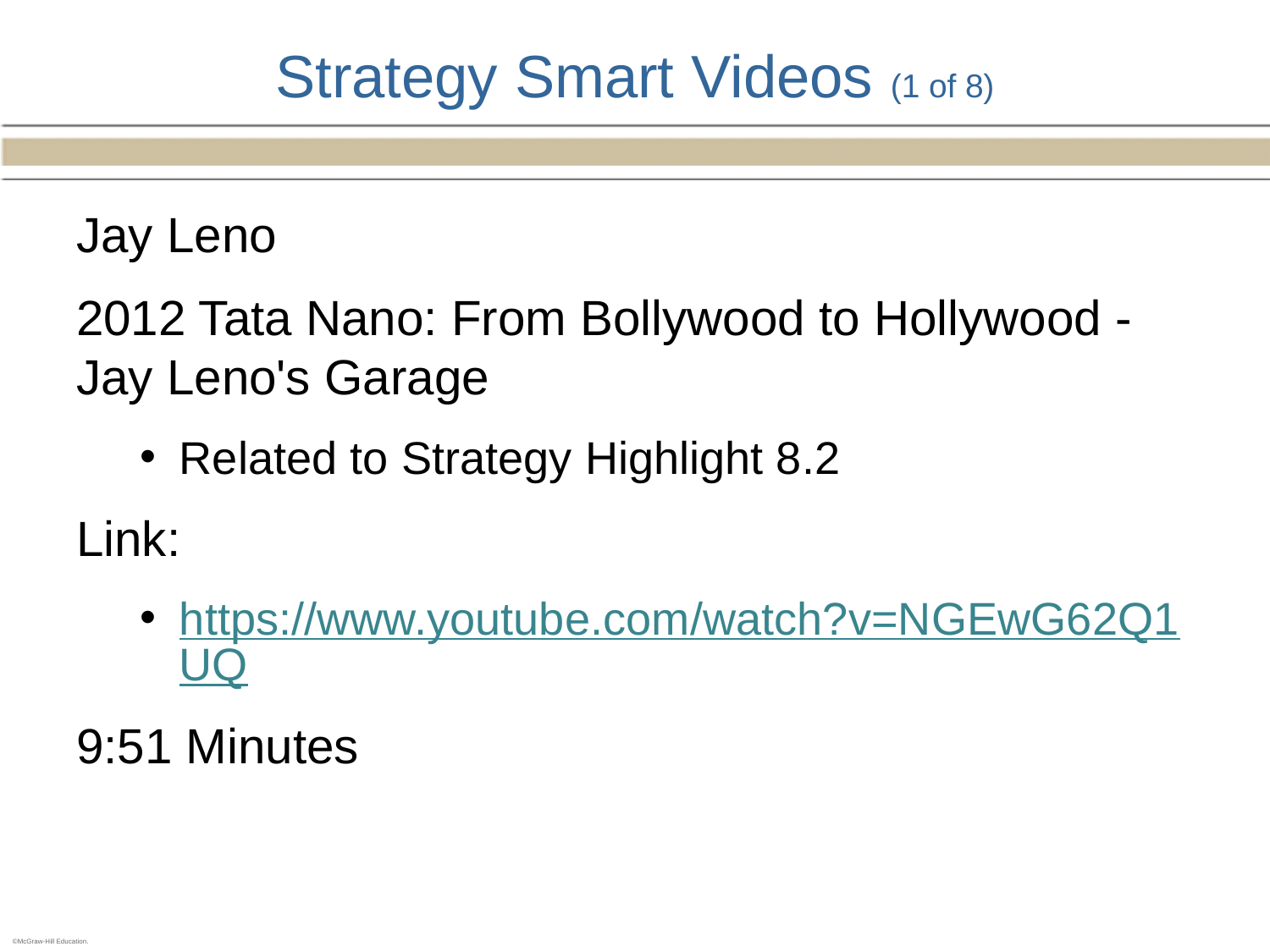

# Strategy Smart Videos (1 of 8)
Jay Leno
2012 Tata Nano: From Bollywood to Hollywood - Jay Leno's Garage
Related to Strategy Highlight 8.2
Link:
https://www.youtube.com/watch?v=NGEwG62Q1UQ
9:51 Minutes